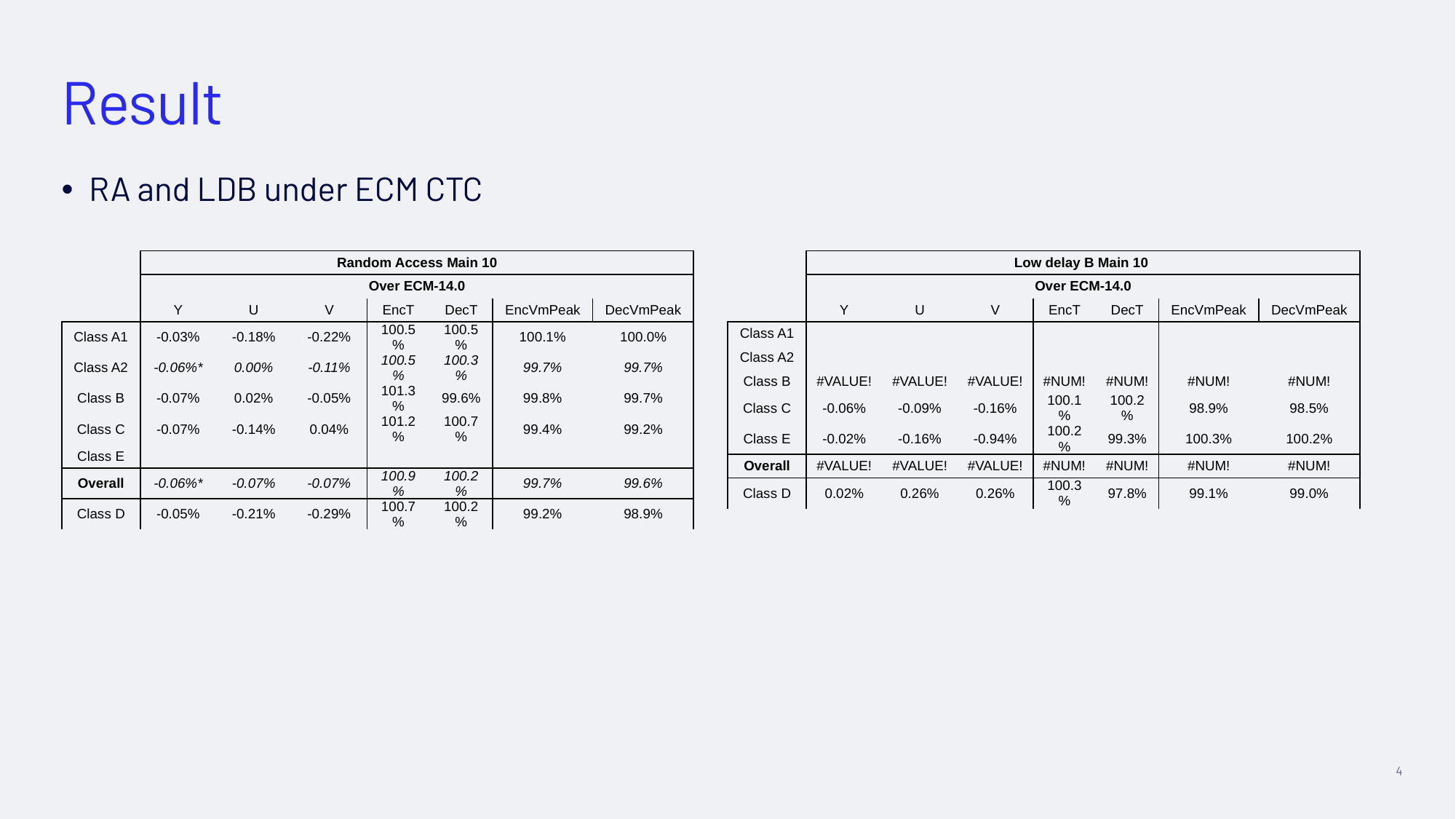

# Result
 RA and LDB under ECM CTC

|  | Random Access Main 10 |  |  |  |  |  |  |
| --- | --- | --- | --- | --- | --- | --- | --- |
|  | Over ECM-14.0 |  |  |  |  |  |  |
|  | Y | U | V | EncT | DecT | EncVmPeak | DecVmPeak |
| Class A1 | -0.03% | -0.18% | -0.22% | 100.5% | 100.5% | 100.1% | 100.0% |
| Class A2 | -0.06%\* | 0.00% | -0.11% | 100.5% | 100.3% | 99.7% | 99.7% |
| Class B | -0.07% | 0.02% | -0.05% | 101.3% | 99.6% | 99.8% | 99.7% |
| Class C | -0.07% | -0.14% | 0.04% | 101.2% | 100.7% | 99.4% | 99.2% |
| Class E |  |  |  |  |  |  |  |
| Overall | -0.06%\* | -0.07% | -0.07% | 100.9% | 100.2% | 99.7% | 99.6% |
| Class D | -0.05% | -0.21% | -0.29% | 100.7% | 100.2% | 99.2% | 98.9% |
|  | Low delay B Main 10 |  |  |  |  |  |  |
| --- | --- | --- | --- | --- | --- | --- | --- |
|  | Over ECM-14.0 |  |  |  |  |  |  |
|  | Y | U | V | EncT | DecT | EncVmPeak | DecVmPeak |
| Class A1 |  |  |  |  |  |  |  |
| Class A2 |  |  |  |  |  |  |  |
| Class B | #VALUE! | #VALUE! | #VALUE! | #NUM! | #NUM! | #NUM! | #NUM! |
| Class C | -0.06% | -0.09% | -0.16% | 100.1% | 100.2% | 98.9% | 98.5% |
| Class E | -0.02% | -0.16% | -0.94% | 100.2% | 99.3% | 100.3% | 100.2% |
| Overall | #VALUE! | #VALUE! | #VALUE! | #NUM! | #NUM! | #NUM! | #NUM! |
| Class D | 0.02% | 0.26% | 0.26% | 100.3% | 97.8% | 99.1% | 99.0% |